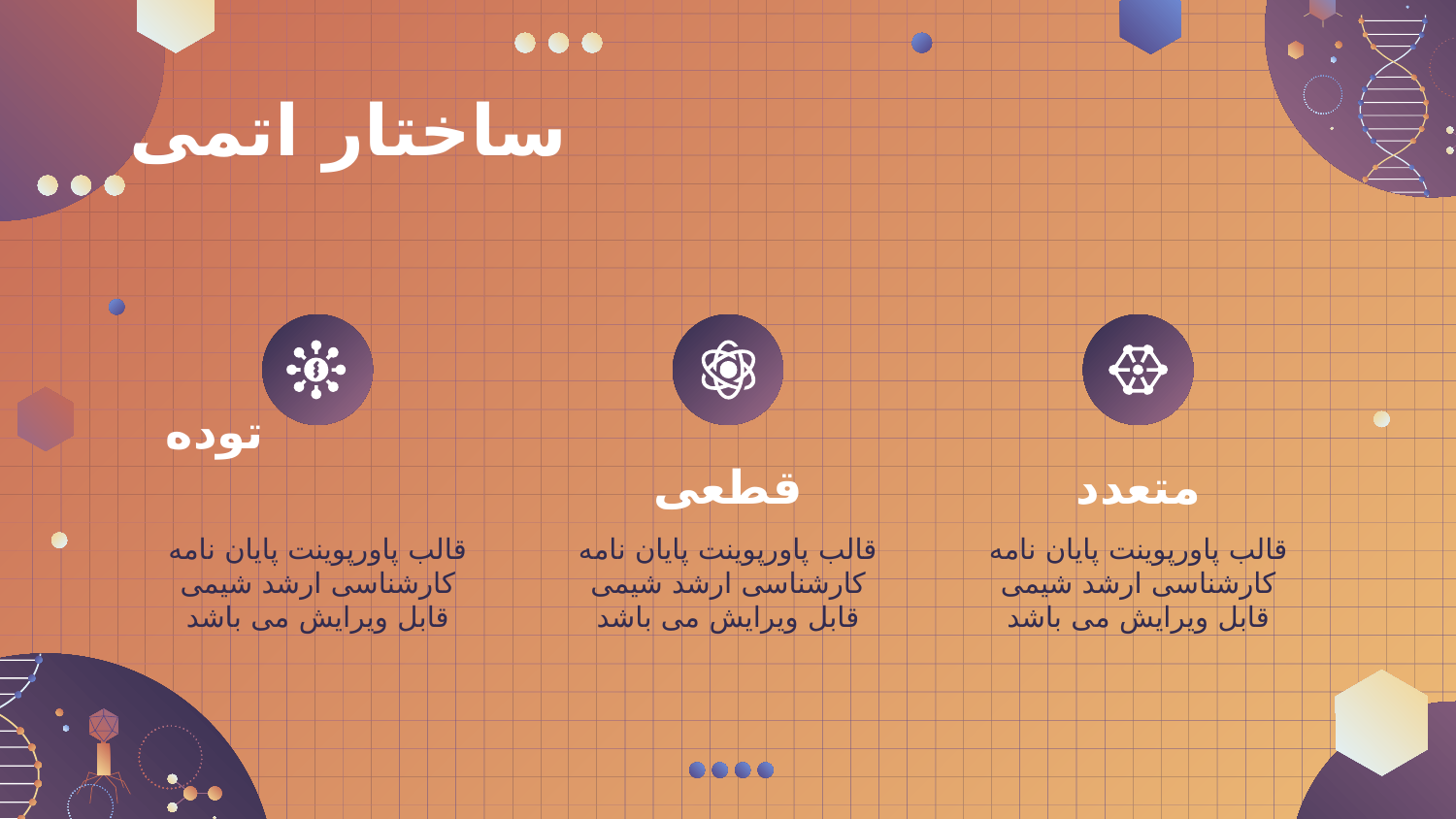

# ساختار اتمی

قطعی
متعدد
توده

قالب پاورپوینت پایان نامه کارشناسی ارشد شیمی قابل ویرایش می باشد
قالب پاورپوینت پایان نامه کارشناسی ارشد شیمی قابل ویرایش می باشد
قالب پاورپوینت پایان نامه کارشناسی ارشد شیمی قابل ویرایش می باشد